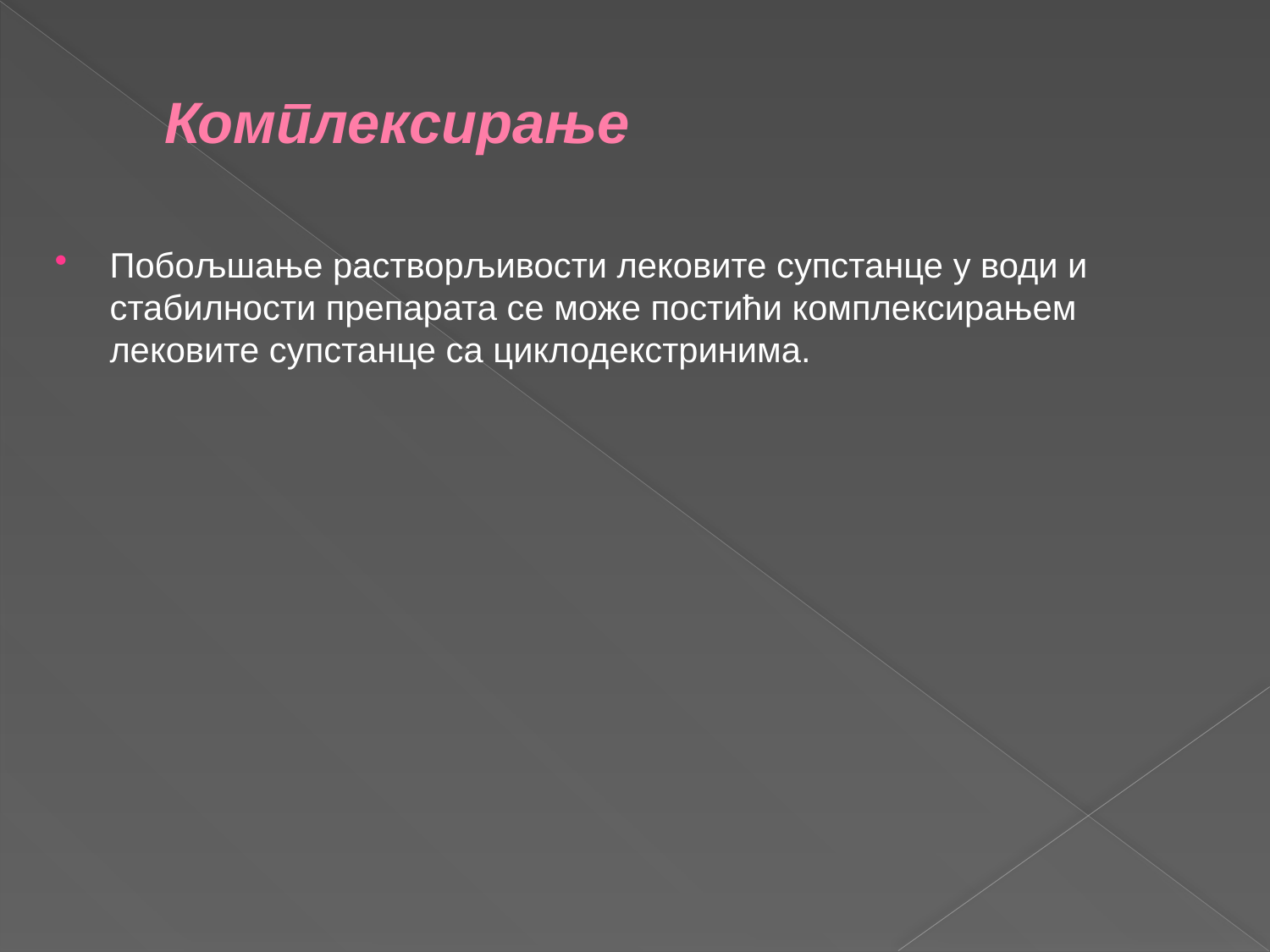

Комплексирање

Побољшање растворљивости лековите супстанце у води и стабилности препарата се може постићи комплексирањем лековите супстанце са циклодекстринима.